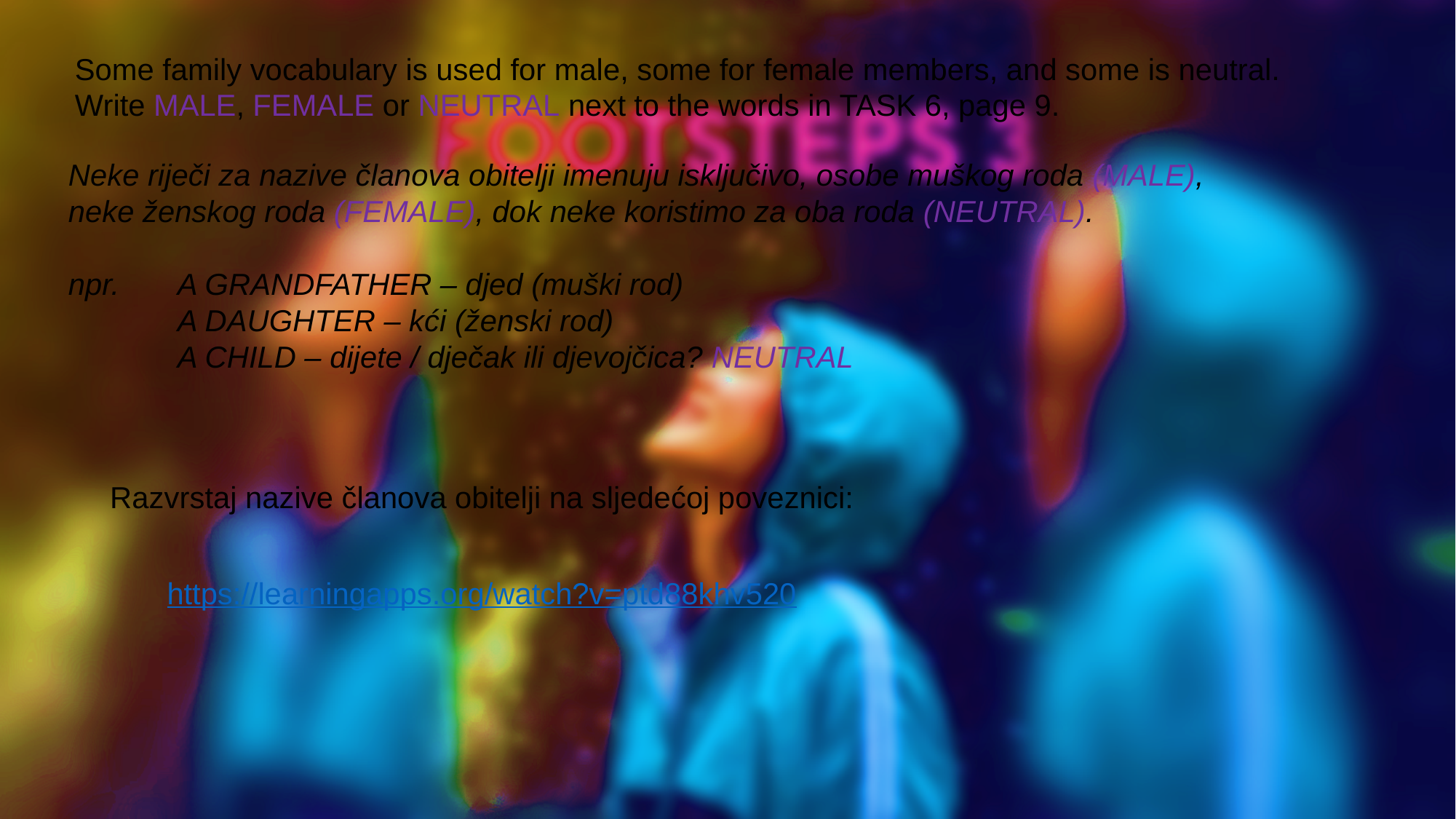

Some family vocabulary is used for male, some for female members, and some is neutral.
Write MALE, FEMALE or NEUTRAL next to the words in TASK 6, page 9.
Neke riječi za nazive članova obitelji imenuju isključivo, osobe muškog roda (MALE),
neke ženskog roda (FEMALE), dok neke koristimo za oba roda (NEUTRAL).

npr. 	A GRANDFATHER – djed (muški rod)
	A DAUGHTER – kći (ženski rod)
	A CHILD – dijete / dječak ili djevojčica? NEUTRAL

Razvrstaj nazive članova obitelji na sljedećoj poveznici:

https://learningapps.org/watch?v=ptd88khv520